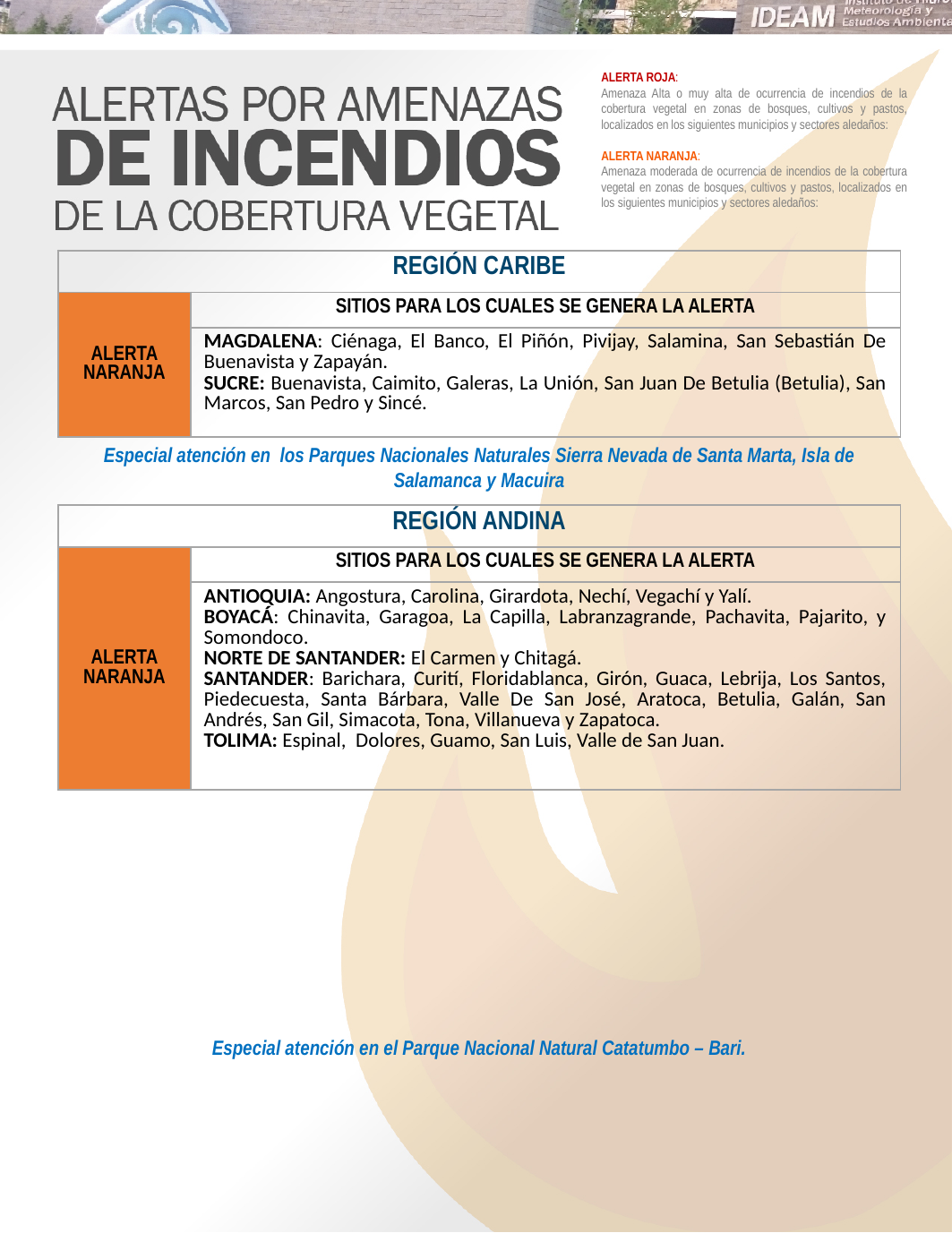

ALERTA ROJA:
Amenaza Alta o muy alta de ocurrencia de incendios de la cobertura vegetal en zonas de bosques, cultivos y pastos, localizados en los siguientes municipios y sectores aledaños:

ALERTA NARANJA:
Amenaza moderada de ocurrencia de incendios de la cobertura vegetal en zonas de bosques, cultivos y pastos, localizados en los siguientes municipios y sectores aledaños:
| REGIÓN CARIBE |  |
| --- | --- |
| ALERTA NARANJA | SITIOS PARA LOS CUALES SE GENERA LA ALERTA |
|  | MAGDALENA: Ciénaga, El Banco, El Piñón, Pivijay, Salamina, San Sebastián De Buenavista y Zapayán. SUCRE: Buenavista, Caimito, Galeras, La Unión, San Juan De Betulia (Betulia), San Marcos, San Pedro y Sincé. |
Especial atención en  los Parques Nacionales Naturales Sierra Nevada de Santa Marta, Isla de Salamanca y Macuira
| REGIÓN ANDINA |  |
| --- | --- |
| ALERTA NARANJA | SITIOS PARA LOS CUALES SE GENERA LA ALERTA |
|  | ANTIOQUIA: Angostura, Carolina, Girardota, Nechí, Vegachí y Yalí. BOYACÁ: Chinavita, Garagoa, La Capilla, Labranzagrande, Pachavita, Pajarito, y Somondoco. NORTE DE SANTANDER: El Carmen y Chitagá. SANTANDER: Barichara, Curití, Floridablanca, Girón, Guaca, Lebrija, Los Santos, Piedecuesta, Santa Bárbara, Valle De San José, Aratoca, Betulia, Galán, San Andrés, San Gil, Simacota, Tona, Villanueva y Zapatoca. TOLIMA: Espinal, Dolores, Guamo, San Luis, Valle de San Juan. |
Especial atención en el Parque Nacional Natural Catatumbo – Bari.